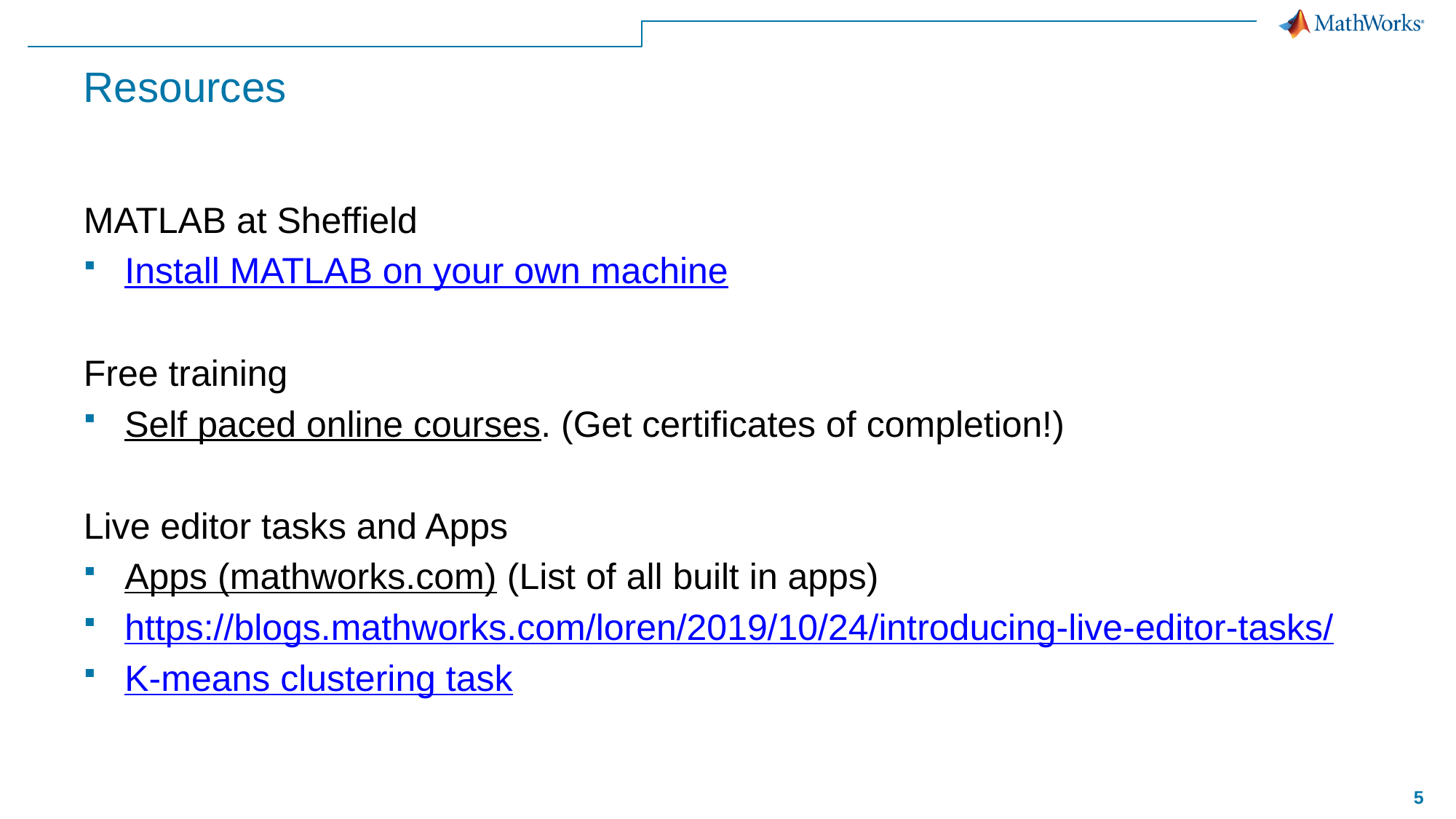

# Resources
MATLAB at Sheffield
Install MATLAB on your own machine

Free training
Self paced online courses. (Get certificates of completion!)

Live editor tasks and Apps
Apps (mathworks.com) (List of all built in apps)
https://blogs.mathworks.com/loren/2019/10/24/introducing-live-editor-tasks/
K-means clustering task